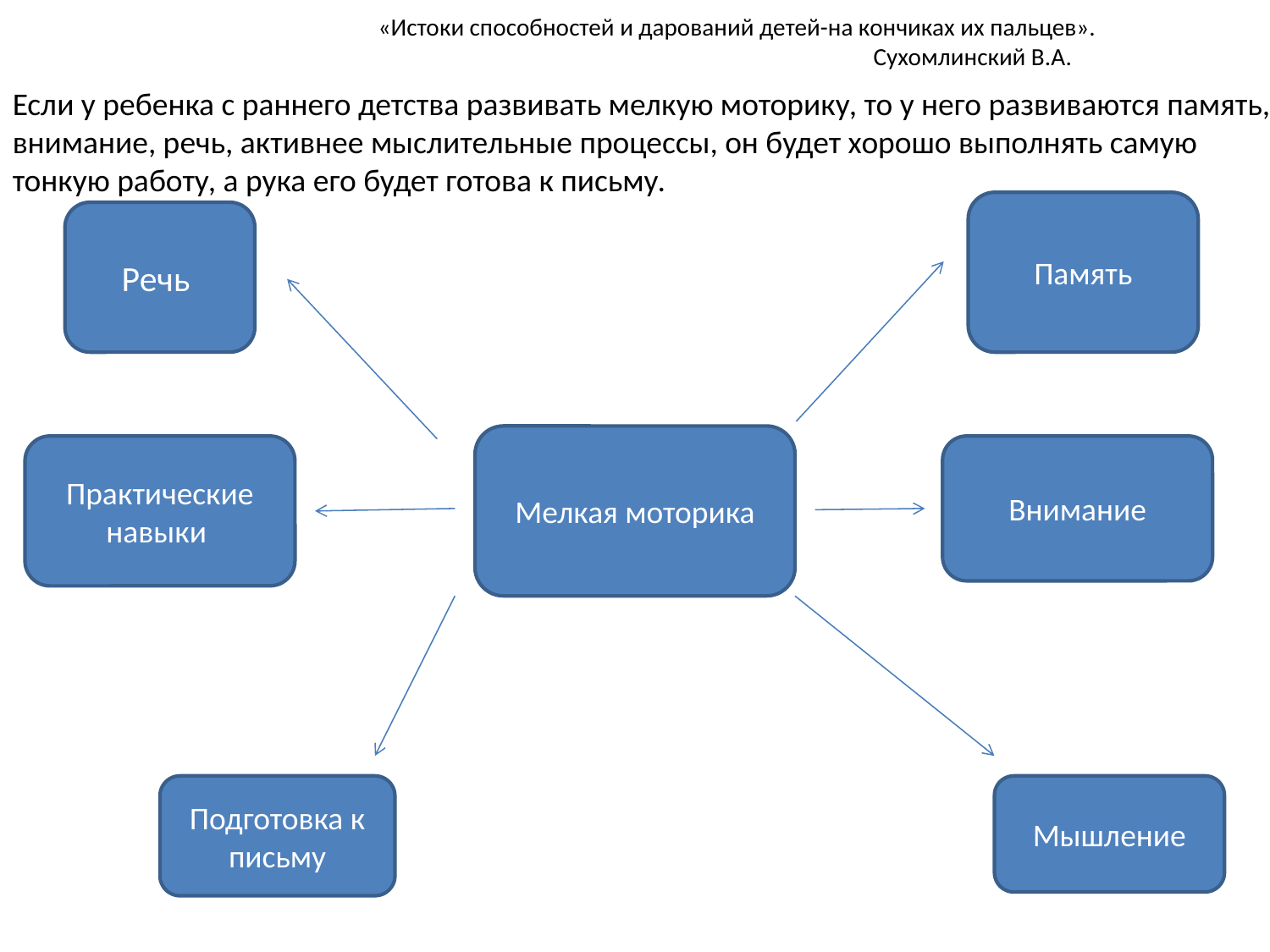

«Истоки способностей и дарований детей-на кончиках их пальцев».
                                                                                          Сухомлинский В.А.
Если у ребенка с раннего детства развивать мелкую моторику, то у него развиваются память,
внимание, речь, активнее мыслительные процессы, он будет хорошо выполнять самую
тонкую работу, а рука его будет готова к письму.
Память
Речь
Мелкая моторика
Практические навыки
Внимание
Подготовка к письму
Мышление